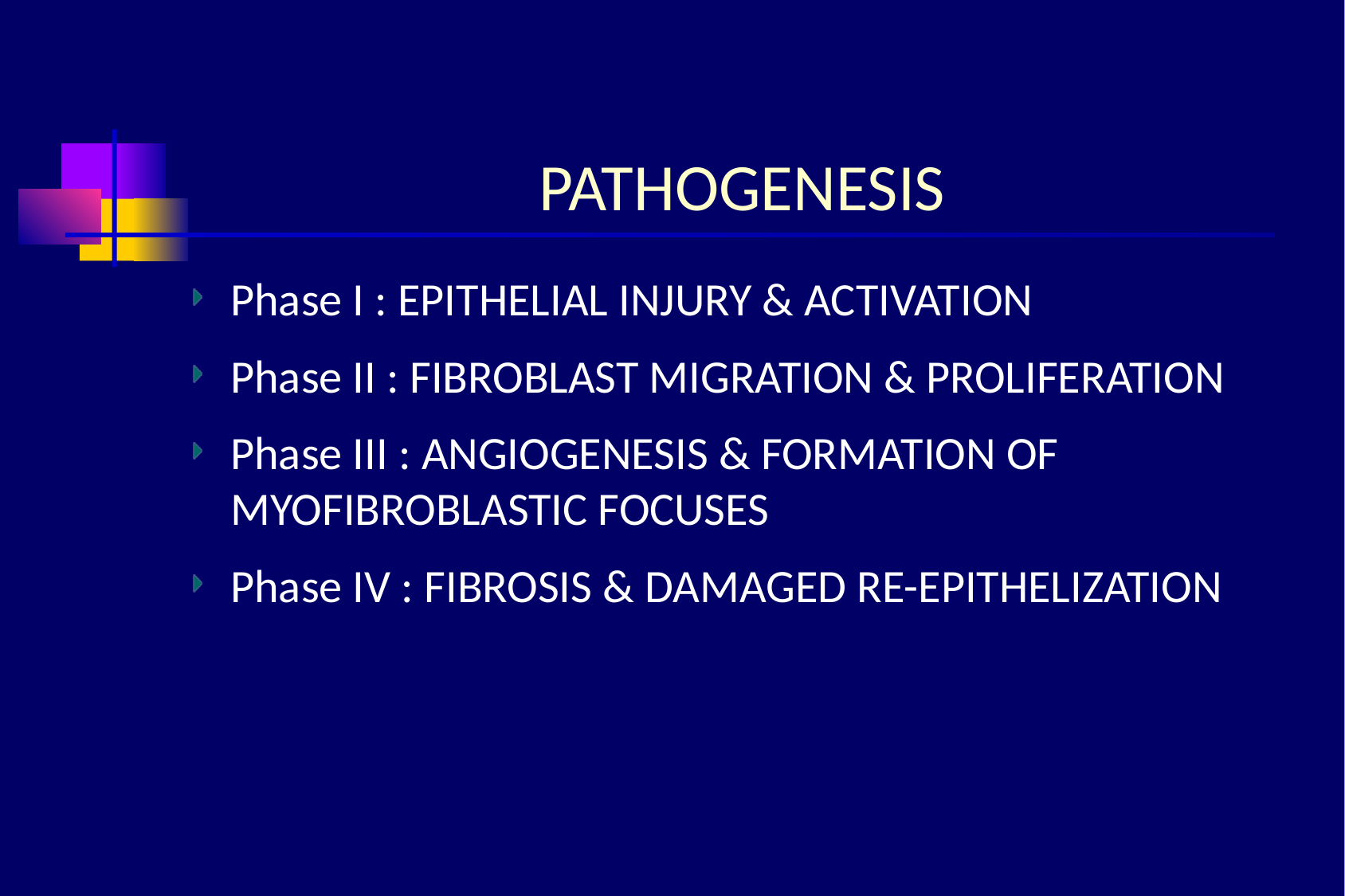

# PATHOGENESIS
Phase I : EPITHELIAL INJURY & ACTIVATION
Phase II : FIBROBLAST MIGRATION & PROLIFERATION
Phase III : ANGIOGENESIS & FORMATION OF MYOFIBROBLASTIC FOCUSES
Phase IV : FIBROSIS & DAMAGED RE-EPITHELIZATION